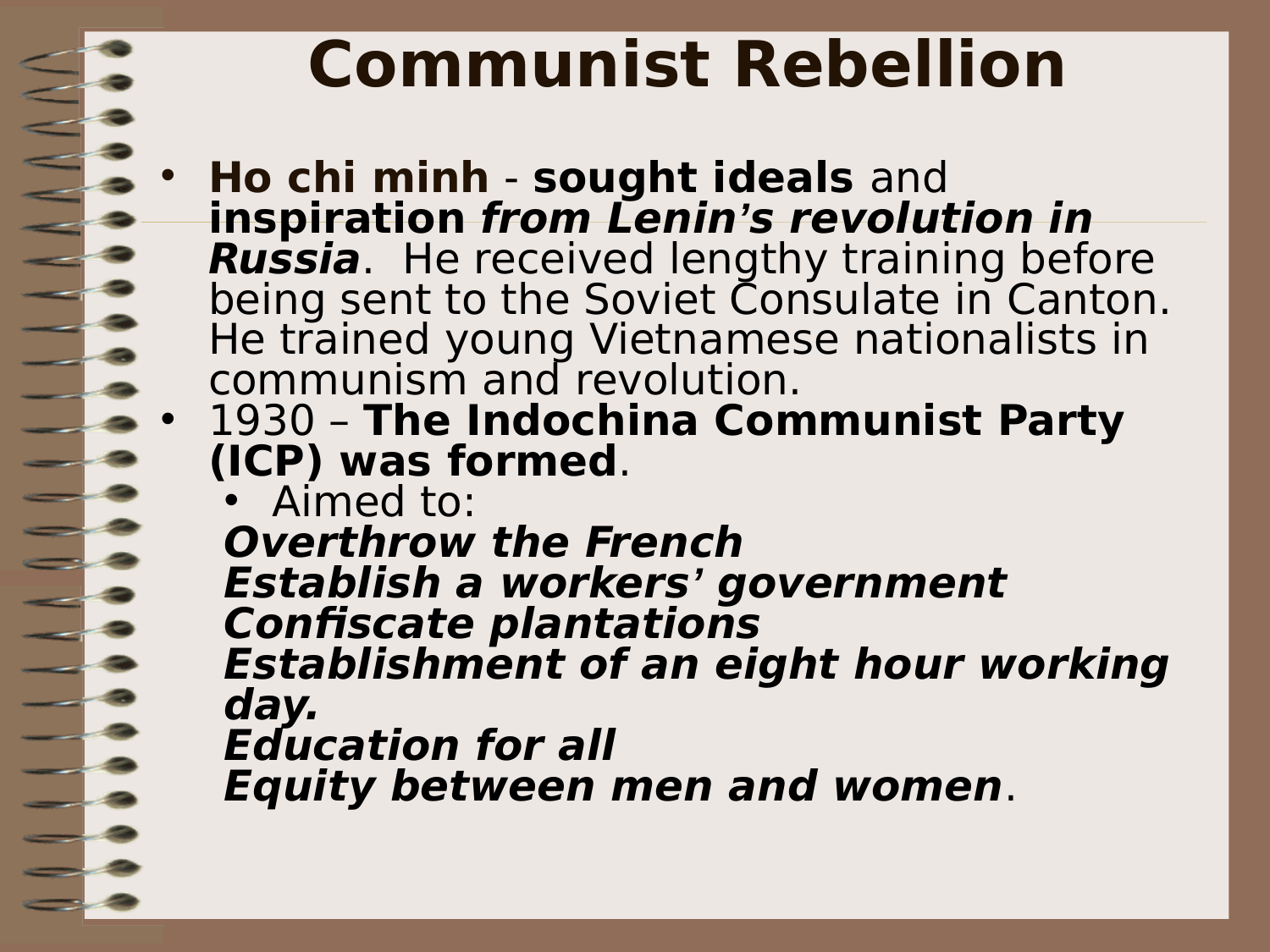

Communist Rebellion

Ho chi minh - sought ideals and inspiration from Lenin’s revolution in Russia.  He received lengthy training before being sent to the Soviet Consulate in Canton.  He trained young Vietnamese nationalists in communism and revolution.
1930 – The Indochina Communist Party (ICP) was formed.
Aimed to:
Overthrow the French
Establish a workers’ government
Confiscate plantations
Establishment of an eight hour working day.
Education for all
Equity between men and women.